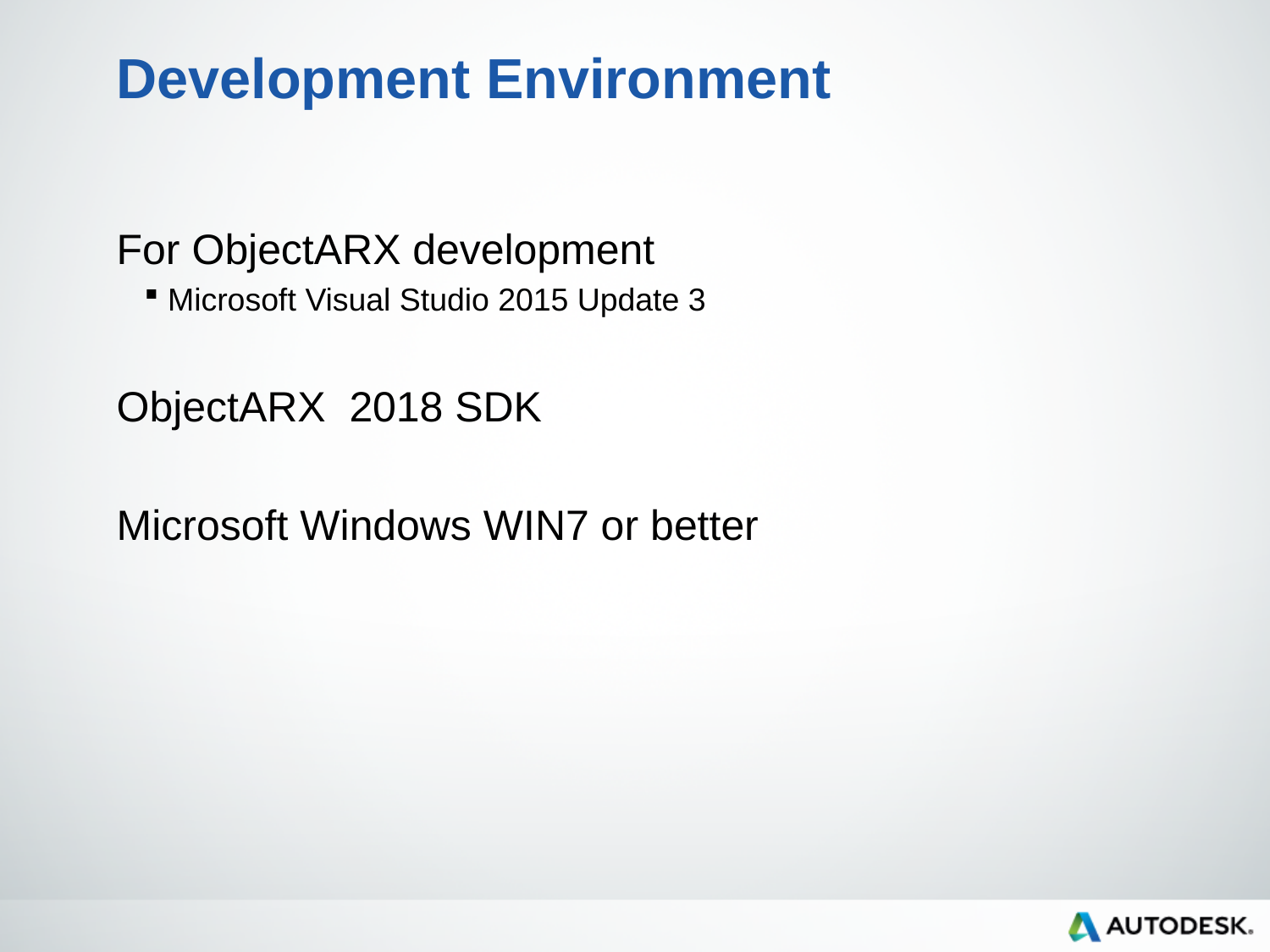

# Development Environment
For ObjectARX development
 Microsoft Visual Studio 2015 Update 3

ObjectARX  2018 SDK

Microsoft Windows WIN7 or better